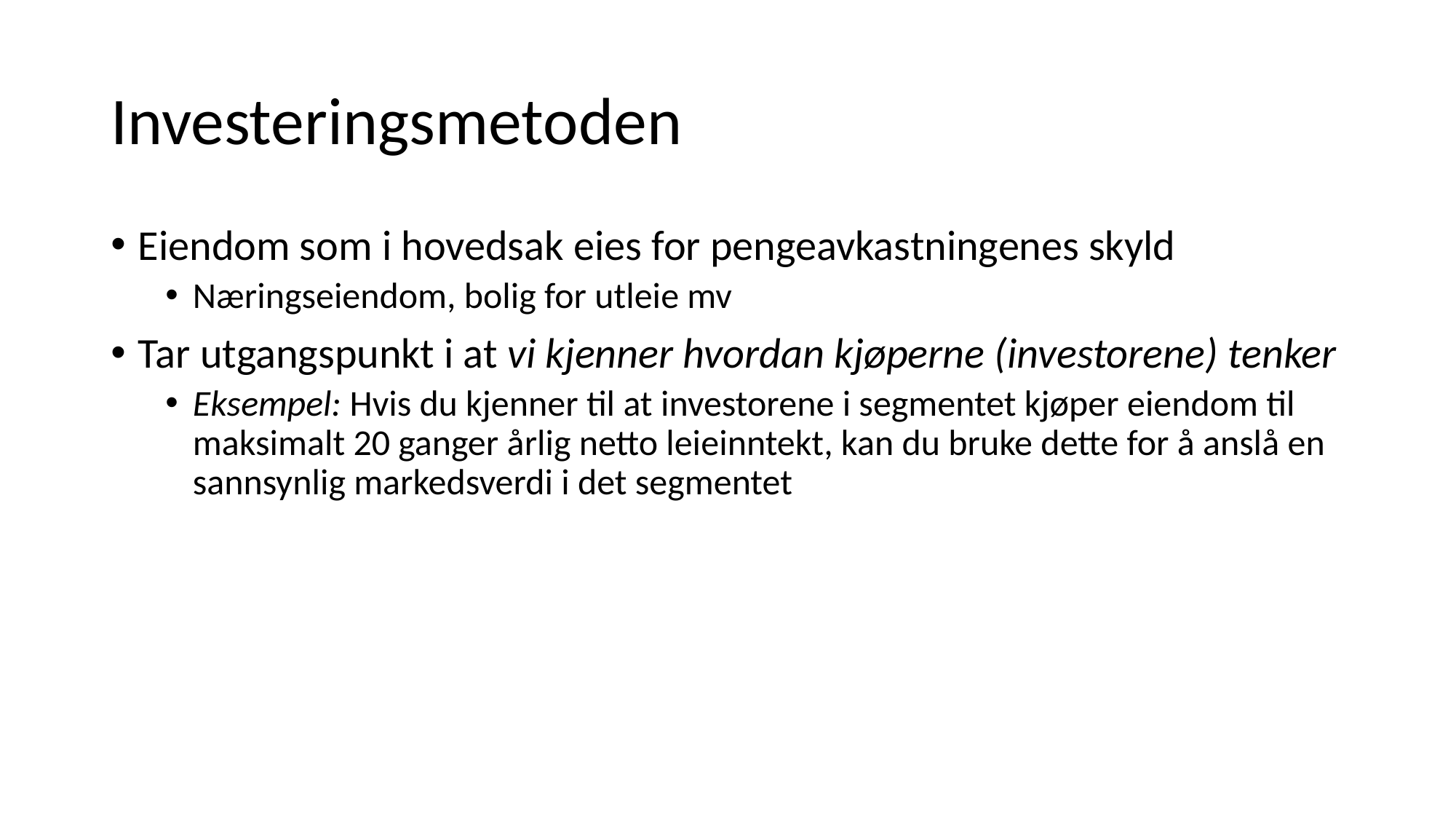

# Investeringsmetoden
Eiendom som i hovedsak eies for pengeavkastningenes skyld
Næringseiendom, bolig for utleie mv
Tar utgangspunkt i at vi kjenner hvordan kjøperne (investorene) tenker
Eksempel: Hvis du kjenner til at investorene i segmentet kjøper eiendom til maksimalt 20 ganger årlig netto leieinntekt, kan du bruke dette for å anslå en sannsynlig markedsverdi i det segmentet